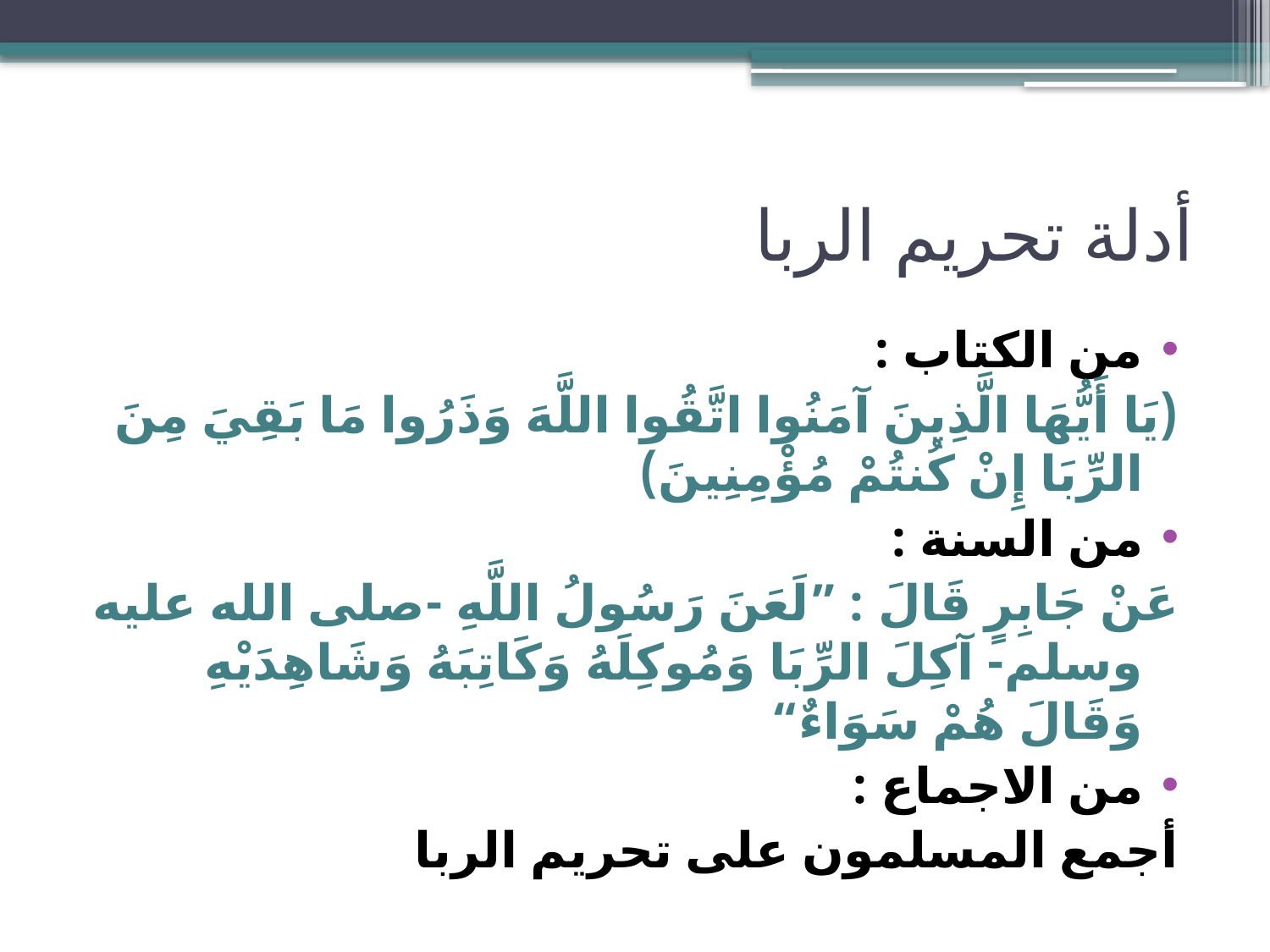

# أدلة تحريم الربا
من الكتاب :
(يَا أَيُّهَا الَّذِينَ آمَنُوا اتَّقُوا اللَّهَ وَذَرُوا مَا بَقِيَ مِنَ الرِّبَا إِنْ كُنتُمْ مُؤْمِنِينَ)
من السنة :
عَنْ جَابِرٍ قَالَ : ”لَعَنَ رَسُولُ اللَّهِ -صلى الله عليه وسلم- آكِلَ الرِّبَا وَمُوكِلَهُ وَكَاتِبَهُ وَشَاهِدَيْهِ وَقَالَ هُمْ سَوَاءٌ“
من الاجماع :
أجمع المسلمون على تحريم الربا